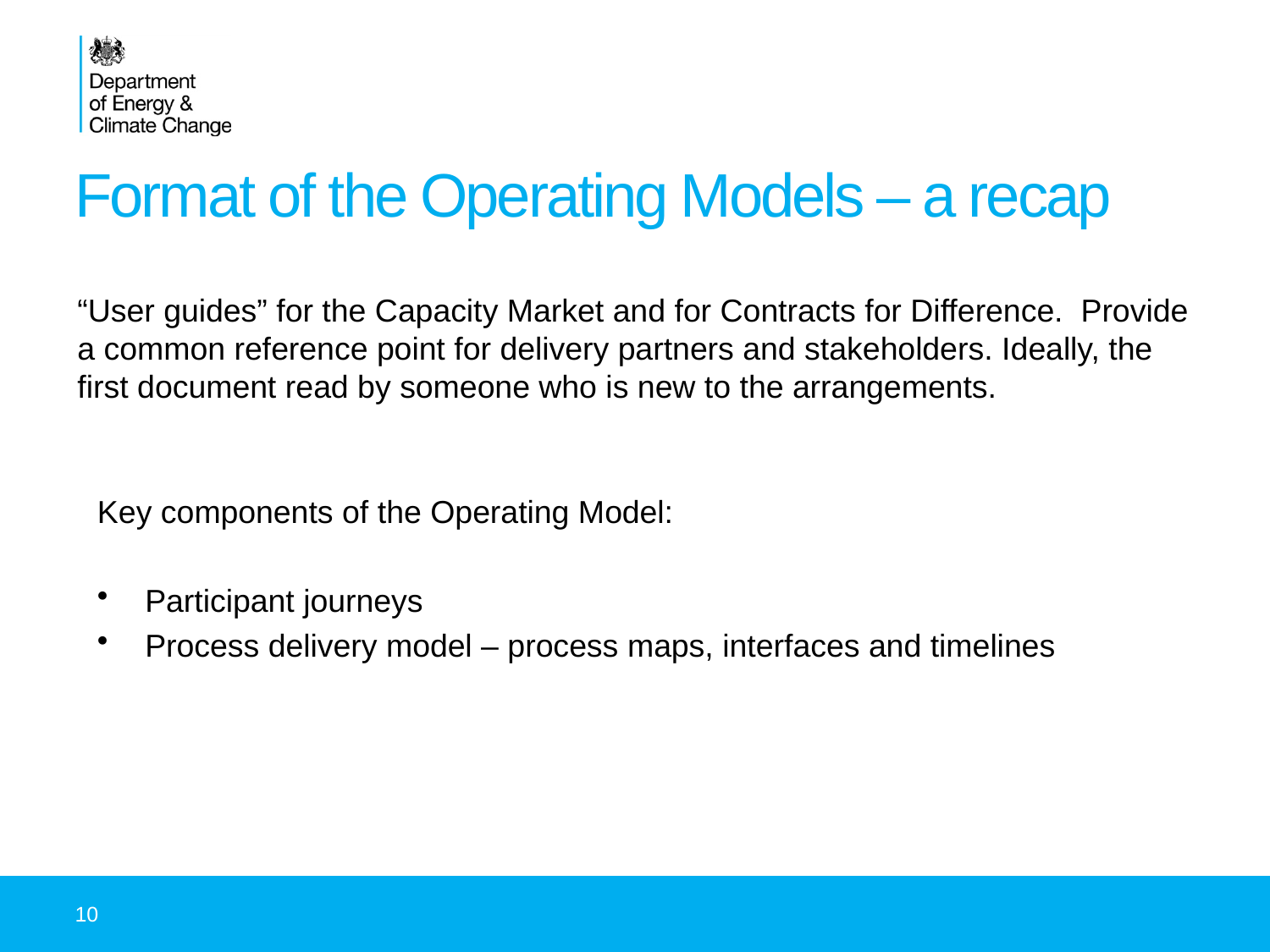

# Format of the Operating Models – a recap
“User guides” for the Capacity Market and for Contracts for Difference.  Provide a common reference point for delivery partners and stakeholders. Ideally, the first document read by someone who is new to the arrangements.

Key components of the Operating Model:

Participant journeys
Process delivery model – process maps, interfaces and timelines

10